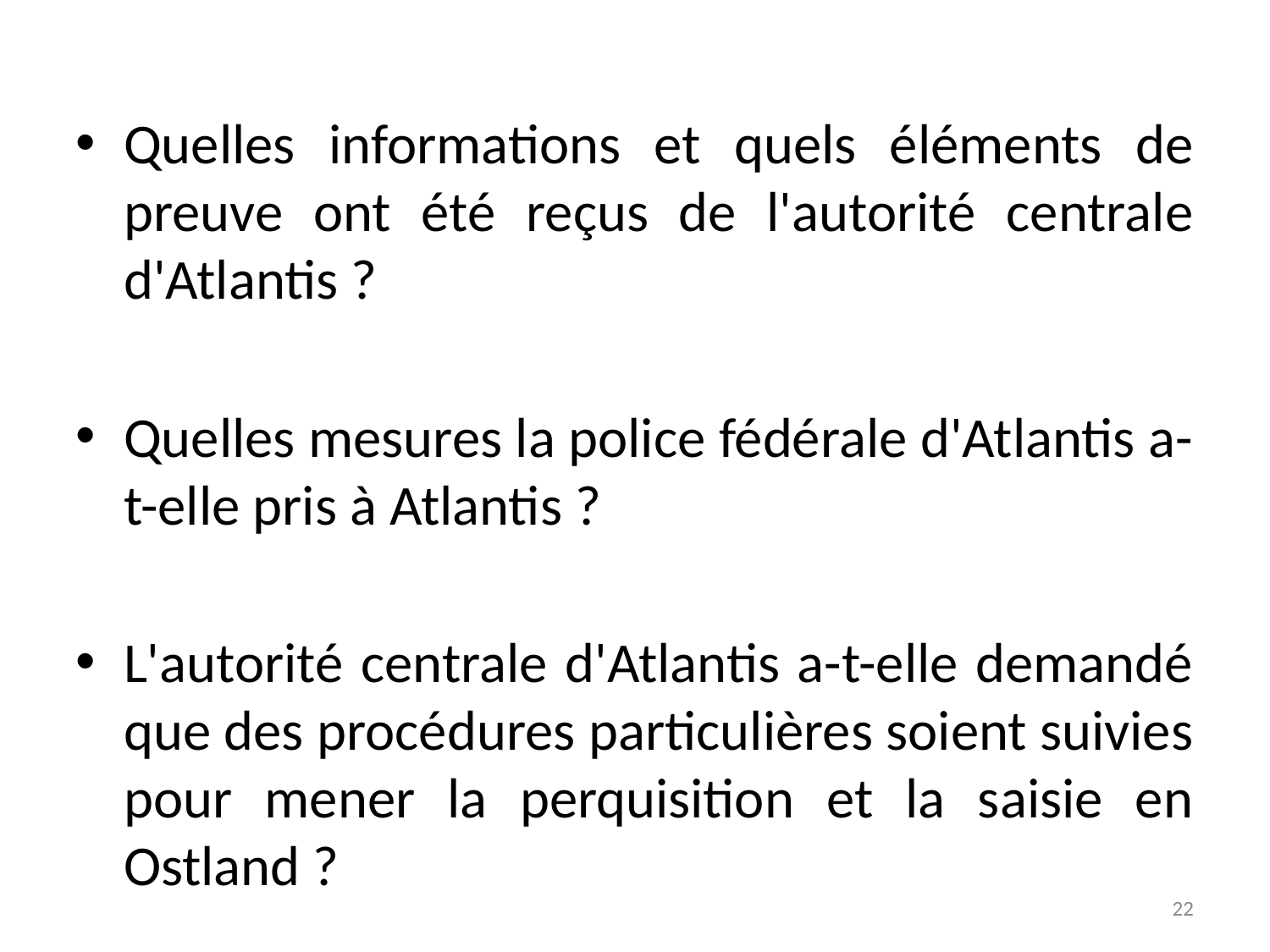

Quelles informations et quels éléments de preuve ont été reçus de l'autorité centrale d'Atlantis ?

Quelles mesures la police fédérale d'Atlantis a-t-elle pris à Atlantis ?

L'autorité centrale d'Atlantis a-t-elle demandé que des procédures particulières soient suivies pour mener la perquisition et la saisie en Ostland ?

22